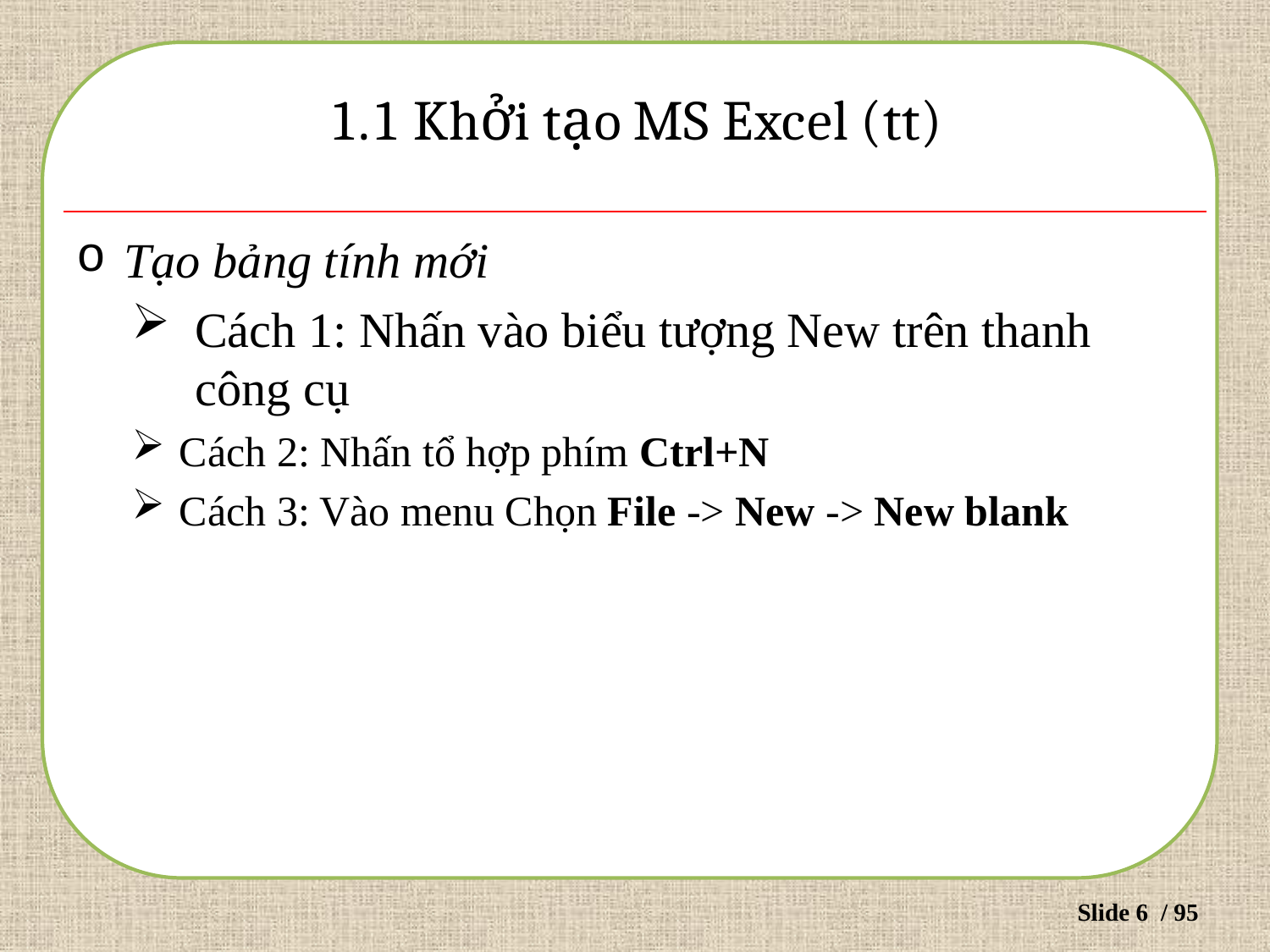

# 1.1 Khởi tạo MS Excel (tt)
Tạo bảng tính mới
Cách 1: Nhấn vào biểu tượng New trên thanh công cụ
Cách 2: Nhấn tổ hợp phím Ctrl+N
Cách 3: Vào menu Chọn File -> New -> New blank